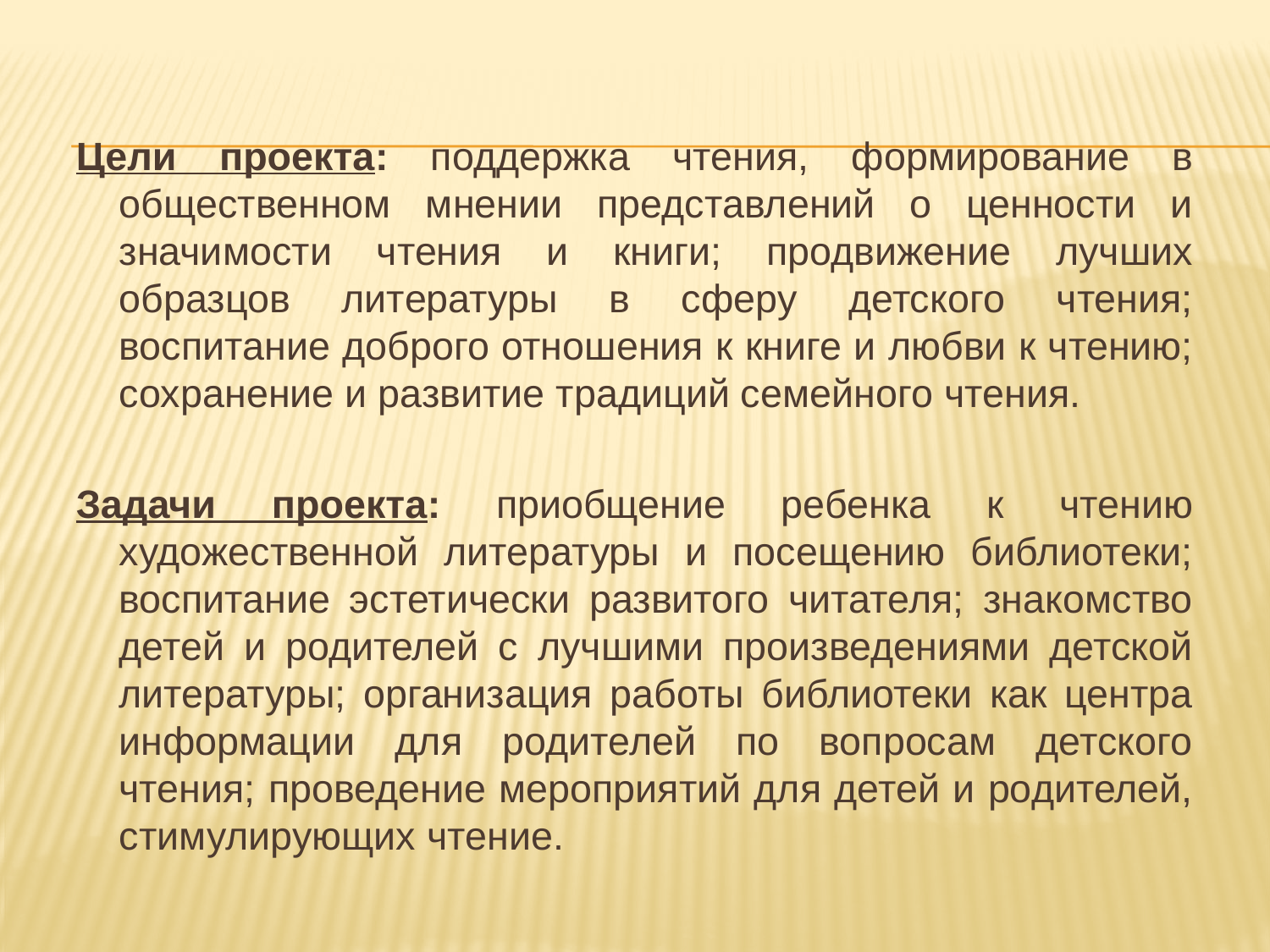

Цели проекта: поддержка чтения, формирование в общественном мнении представлений о ценности и значимости чтения и книги; продвижение лучших образцов литературы в сферу детского чтения; воспитание доброго отношения к книге и любви к чтению; сохранение и развитие традиций семейного чтения.

Задачи проекта: приобщение ребенка к чтению художественной литературы и посещению библиотеки; воспитание эстетически развитого читателя; знакомство детей и родителей с лучшими произведениями детской литературы; организация работы библиотеки как центра информации для родителей по вопросам детского чтения; проведение мероприятий для детей и родителей, стимулирующих чтение.